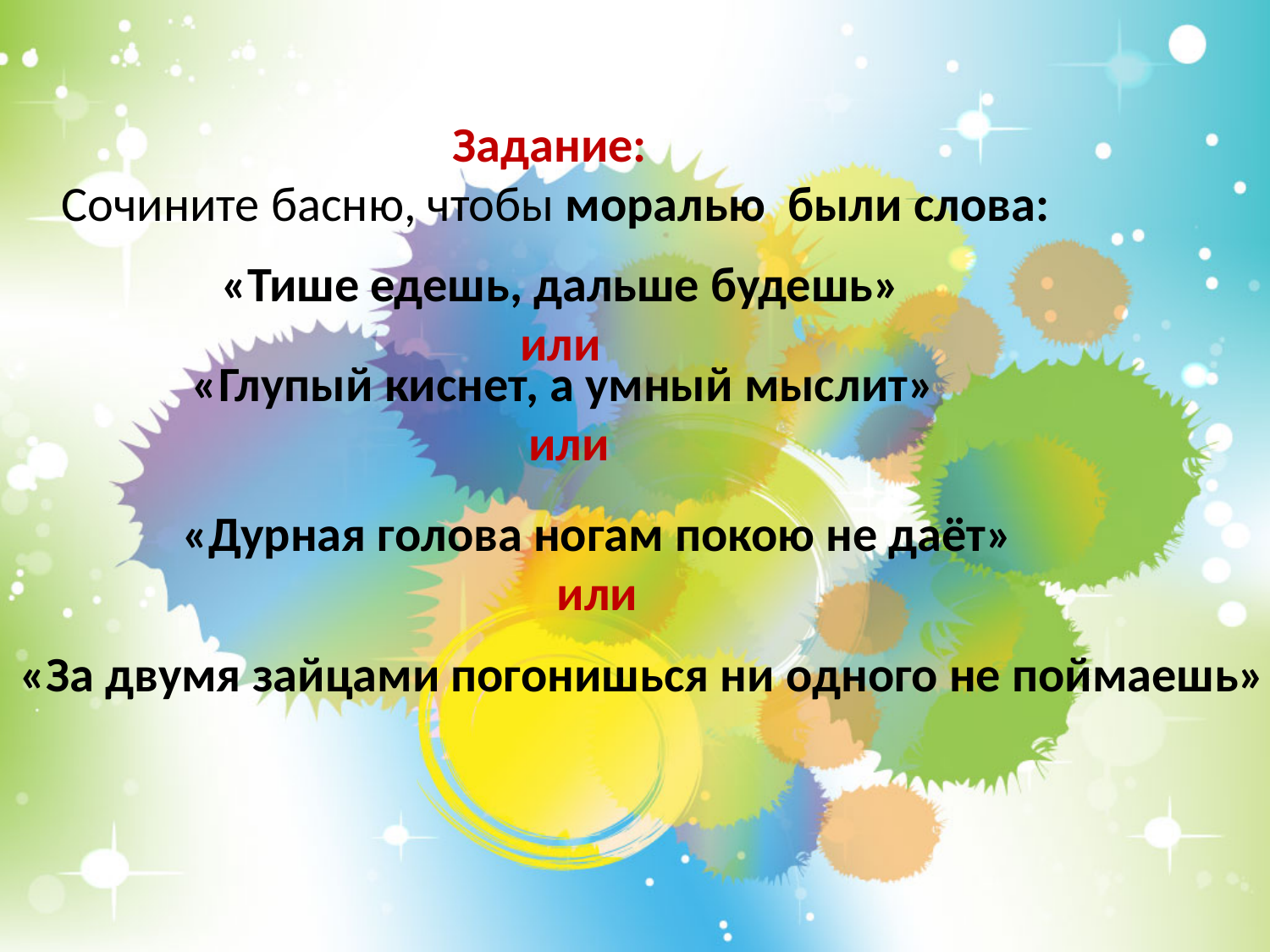

Задание:
Сочините басню, чтобы моралью  были слова:
«Тише едешь, дальше будешь»
или
«Глупый киснет, а умный мыслит»
 или
«Дурная голова ногам покою не даёт»
или
«За двумя зайцами погонишься ни одного не поймаешь»